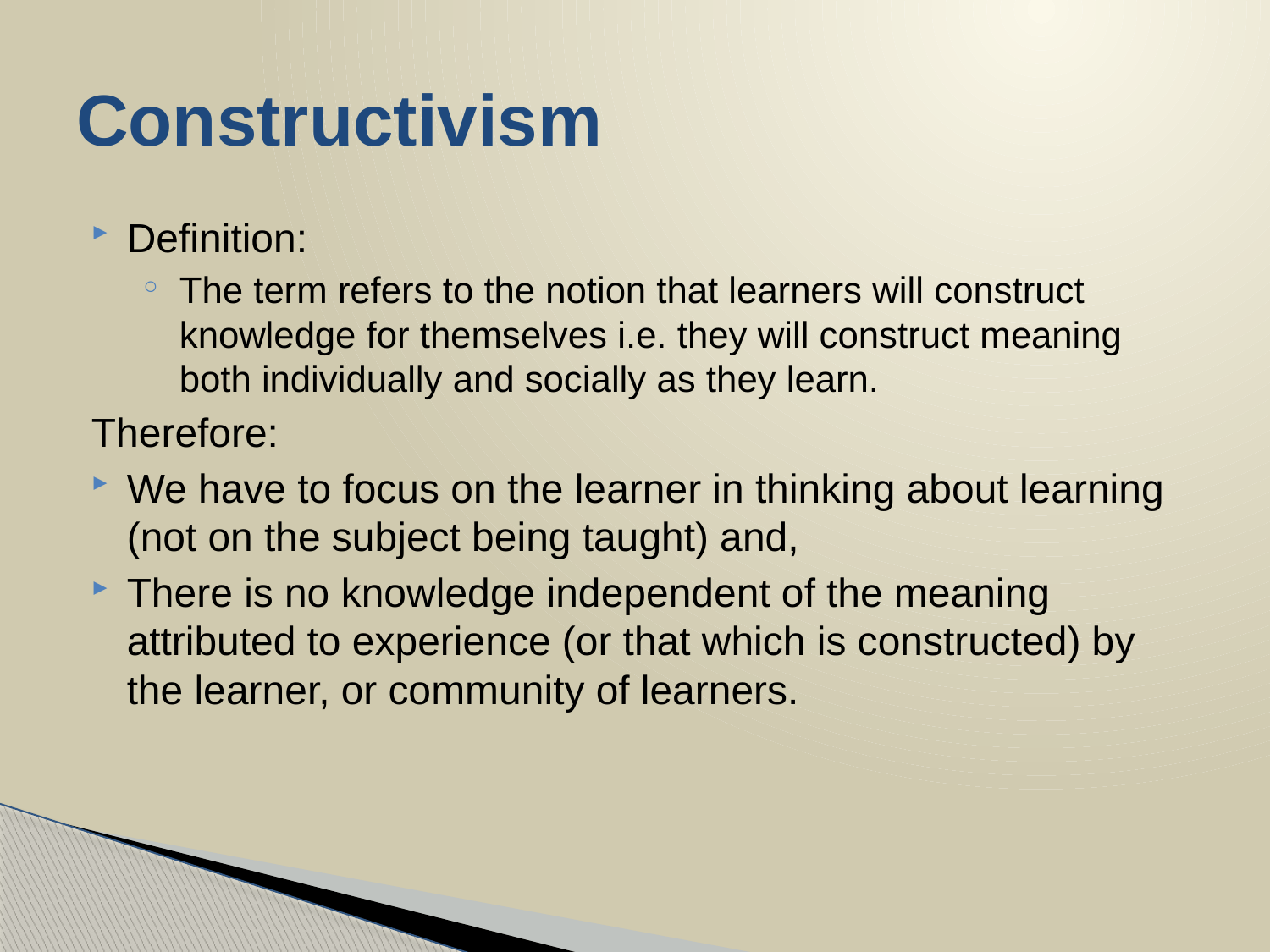

Constructivism
Definition:
The term refers to the notion that learners will construct knowledge for themselves i.e. they will construct meaning both individually and socially as they learn.
Therefore:
We have to focus on the learner in thinking about learning (not on the subject being taught) and,
There is no knowledge independent of the meaning attributed to experience (or that which is constructed) by the learner, or community of learners.